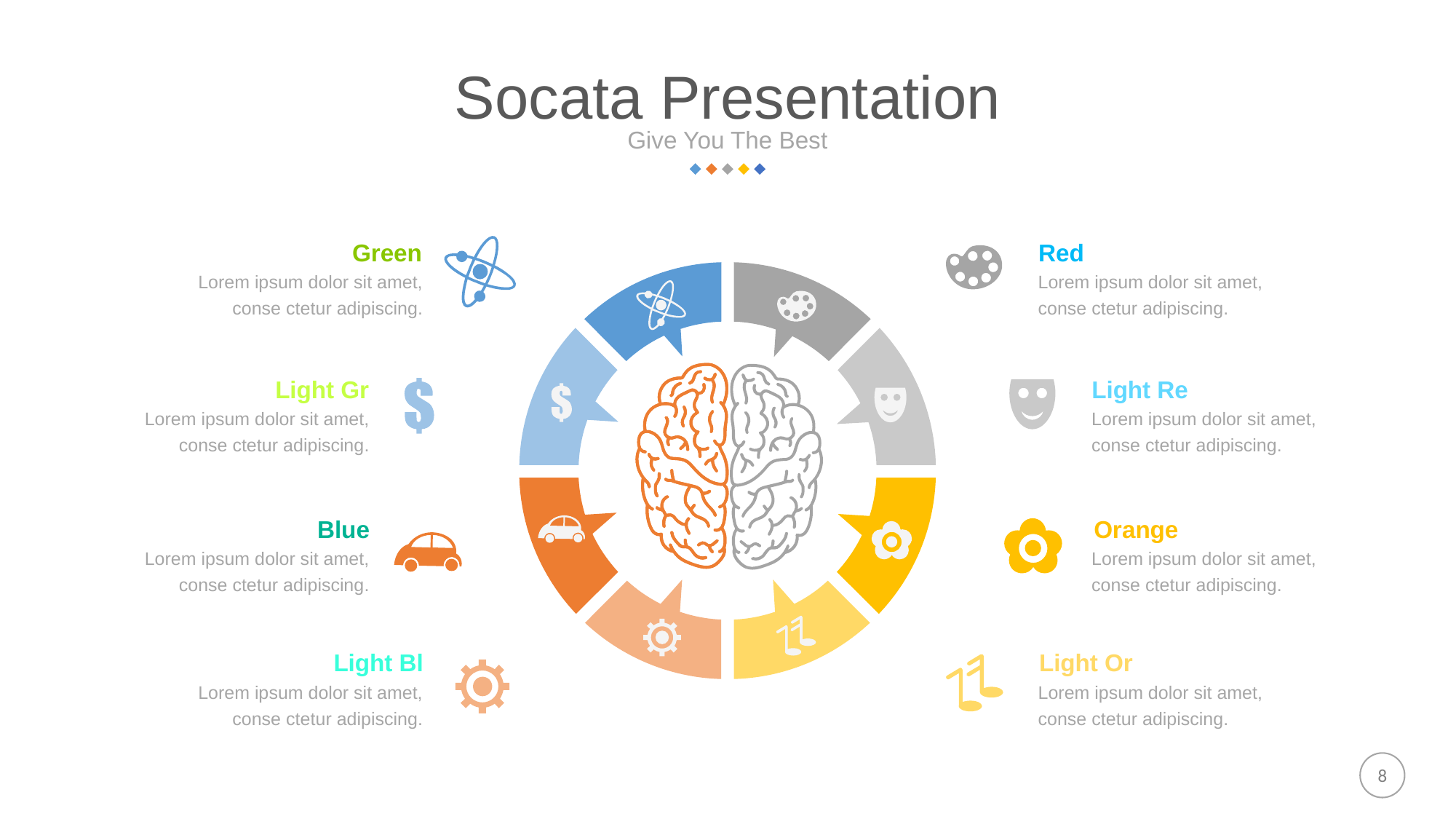

Socata Presentation
Give You The Best

Green
Red

Lorem ipsum dolor sit amet, conse ctetur adipiscing.
Lorem ipsum dolor sit amet, conse ctetur adipiscing.

Light Gr
Light Re

Lorem ipsum dolor sit amet, conse ctetur adipiscing.
Lorem ipsum dolor sit amet, conse ctetur adipiscing.

Blue
Orange

Lorem ipsum dolor sit amet, conse ctetur adipiscing.
Lorem ipsum dolor sit amet, conse ctetur adipiscing.

Light Bl
Light Or

Lorem ipsum dolor sit amet, conse ctetur adipiscing.
Lorem ipsum dolor sit amet, conse ctetur adipiscing.